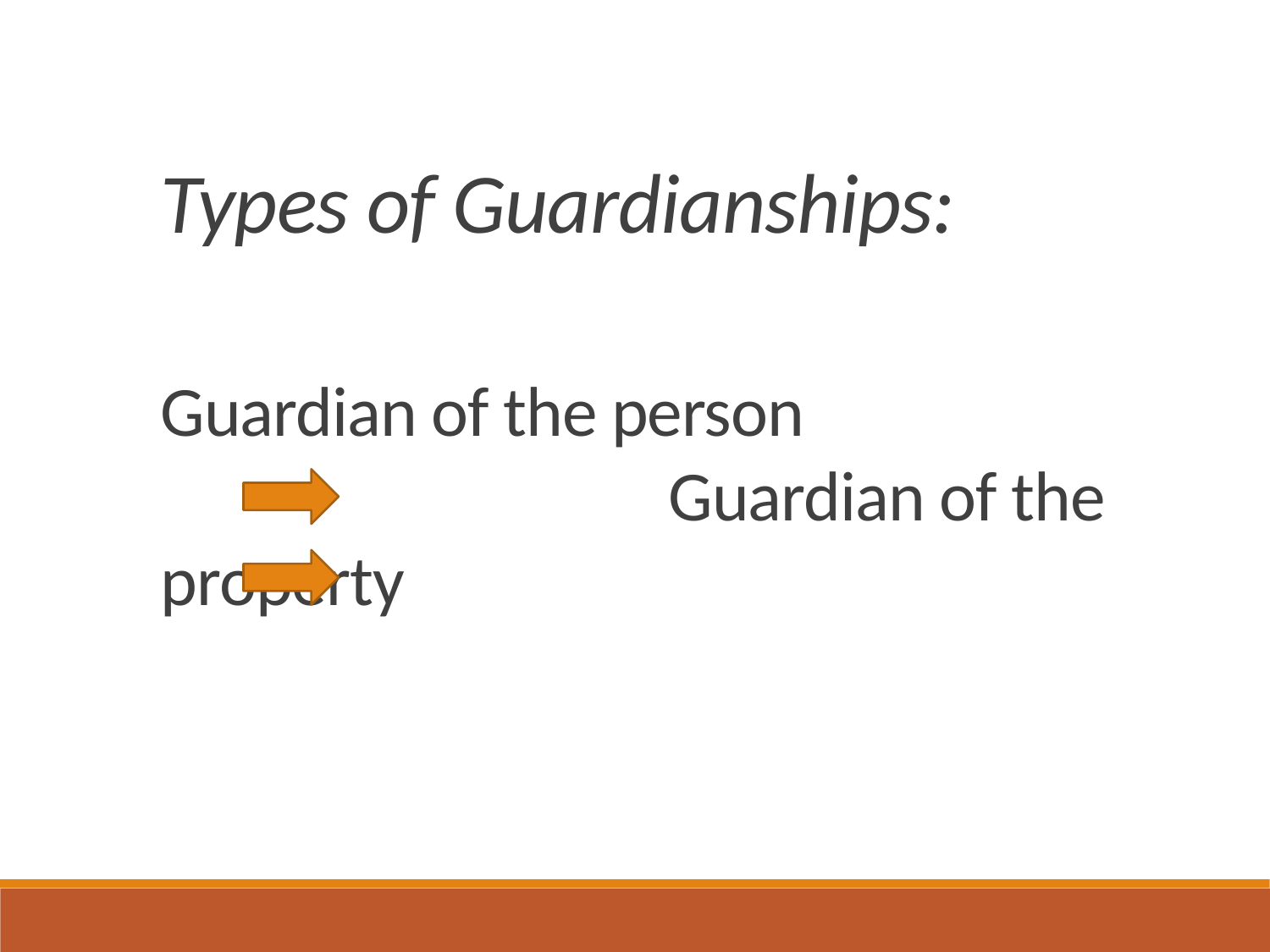

Types of Guardianships:						  		Guardian of the person
				Guardian of the property